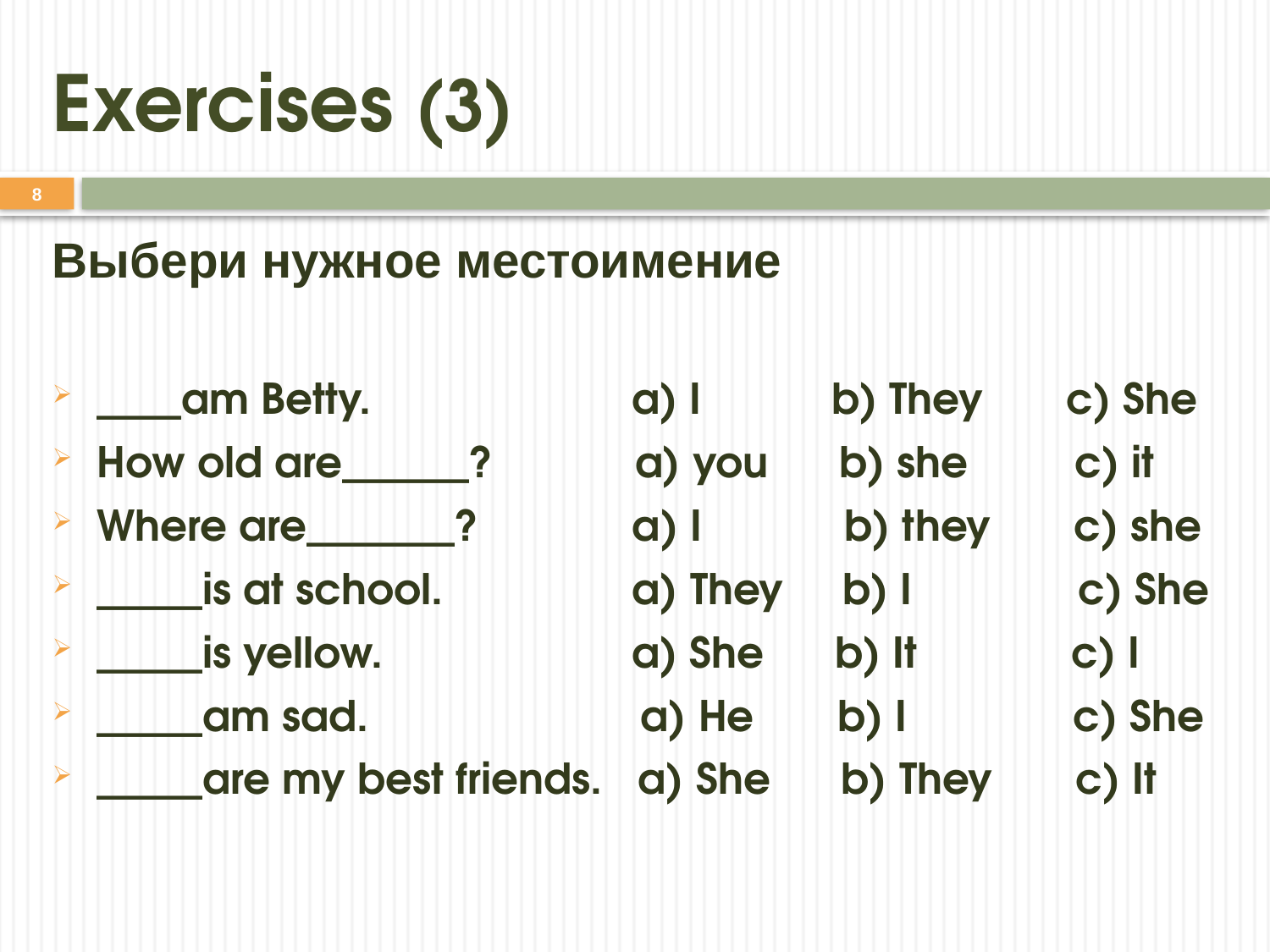

# Exercises (3)
8
Выбери нужное местоимение

____am Betty.                      a) I           b) They       c) She
How old are______?            a) you      b) she         c) it
Where are_______?             a) I            b) they       c) she
_____is at school.                a) They     b) I              c) She
_____is yellow.                     a) She      b) It             c) I
_____am sad.                       a) He       b) I              c) She
_____are my best friends.   a) She      b) They       c) It